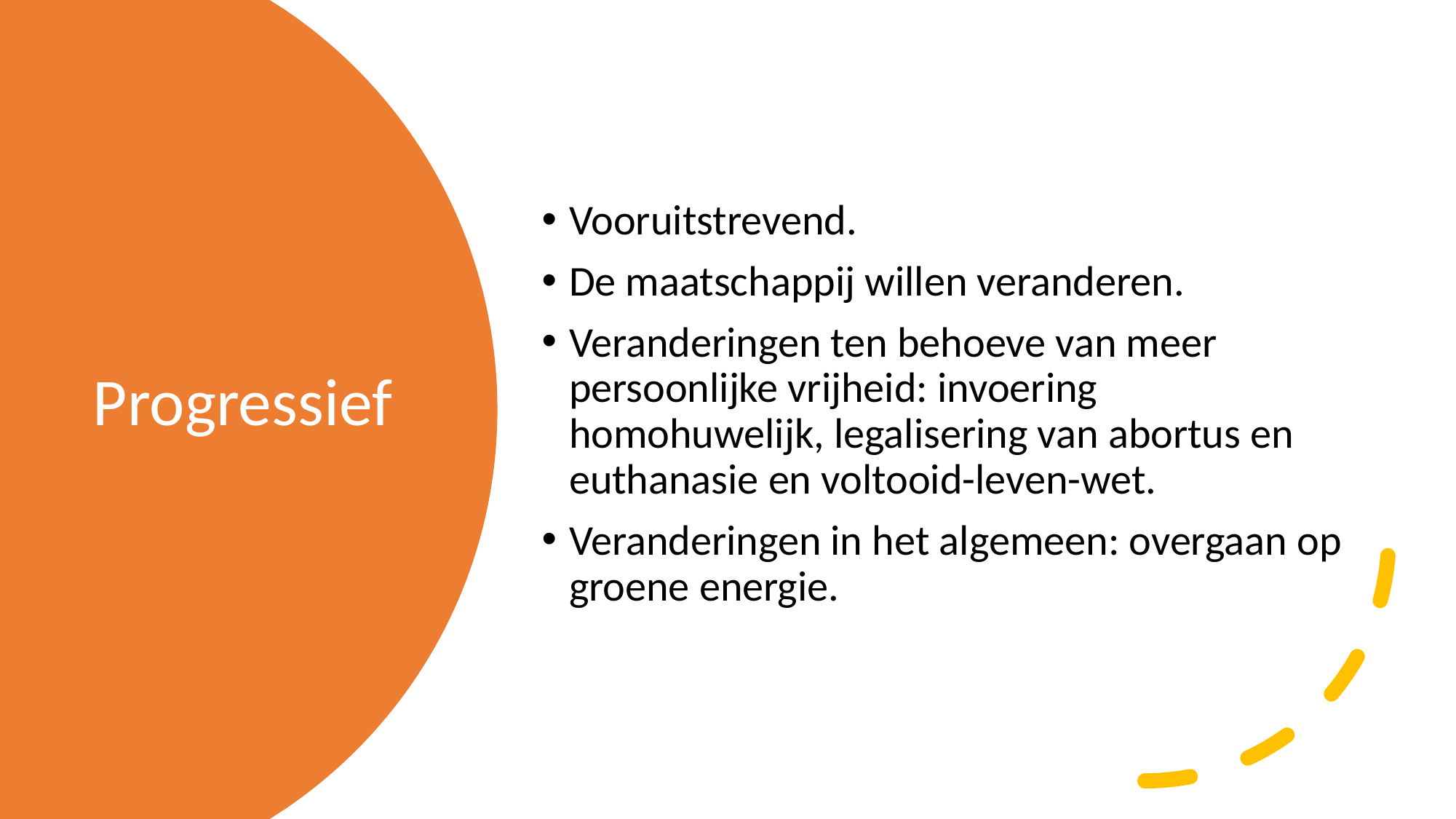

Vooruitstrevend.
De maatschappij willen veranderen.
Veranderingen ten behoeve van meer persoonlijke vrijheid: invoering homohuwelijk, legalisering van abortus en euthanasie en voltooid-leven-wet.
Veranderingen in het algemeen: overgaan op groene energie.
# Progressief